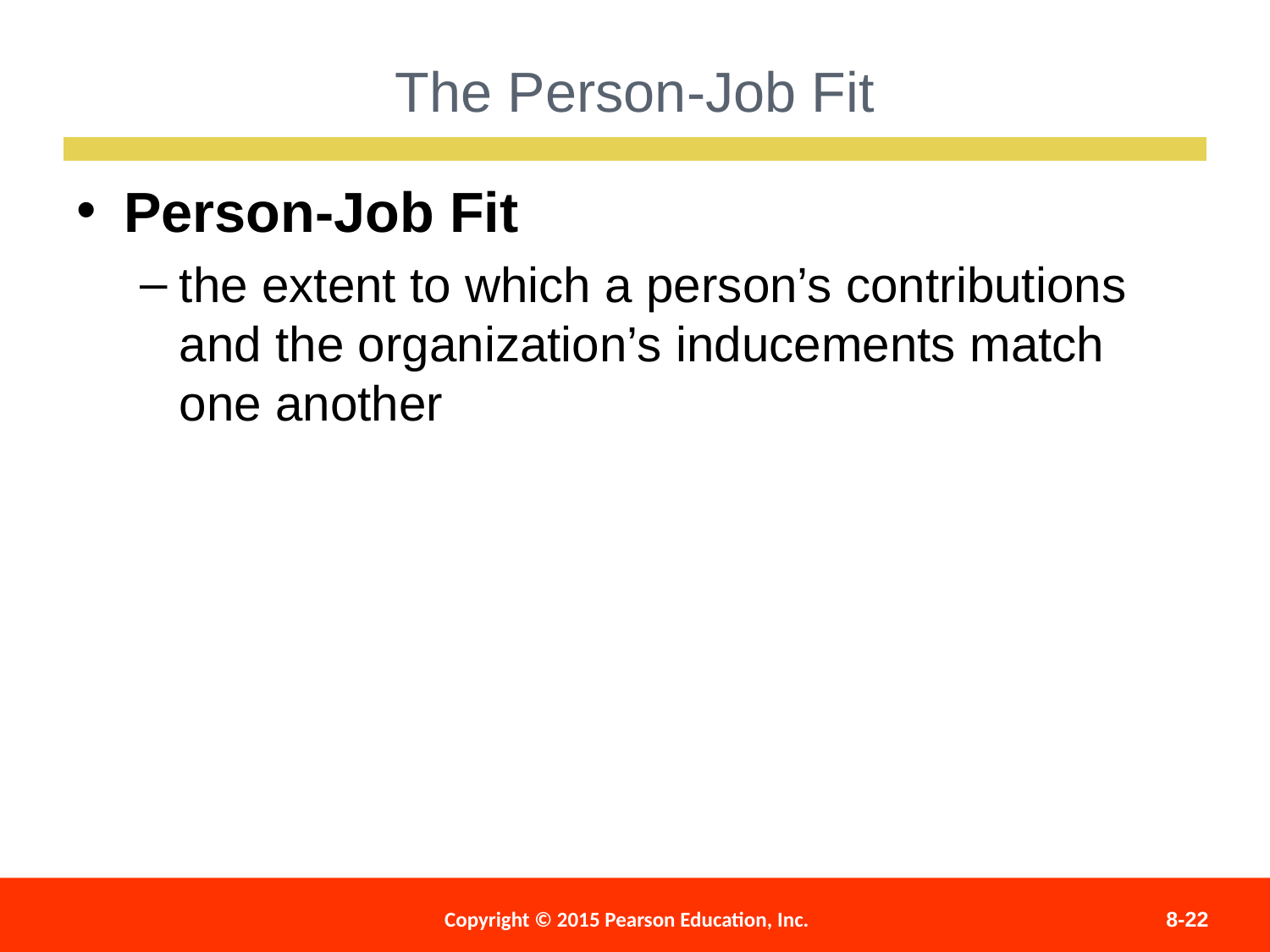

The Person-Job Fit
Person-Job Fit
the extent to which a person’s contributions and the organization’s inducements match one another